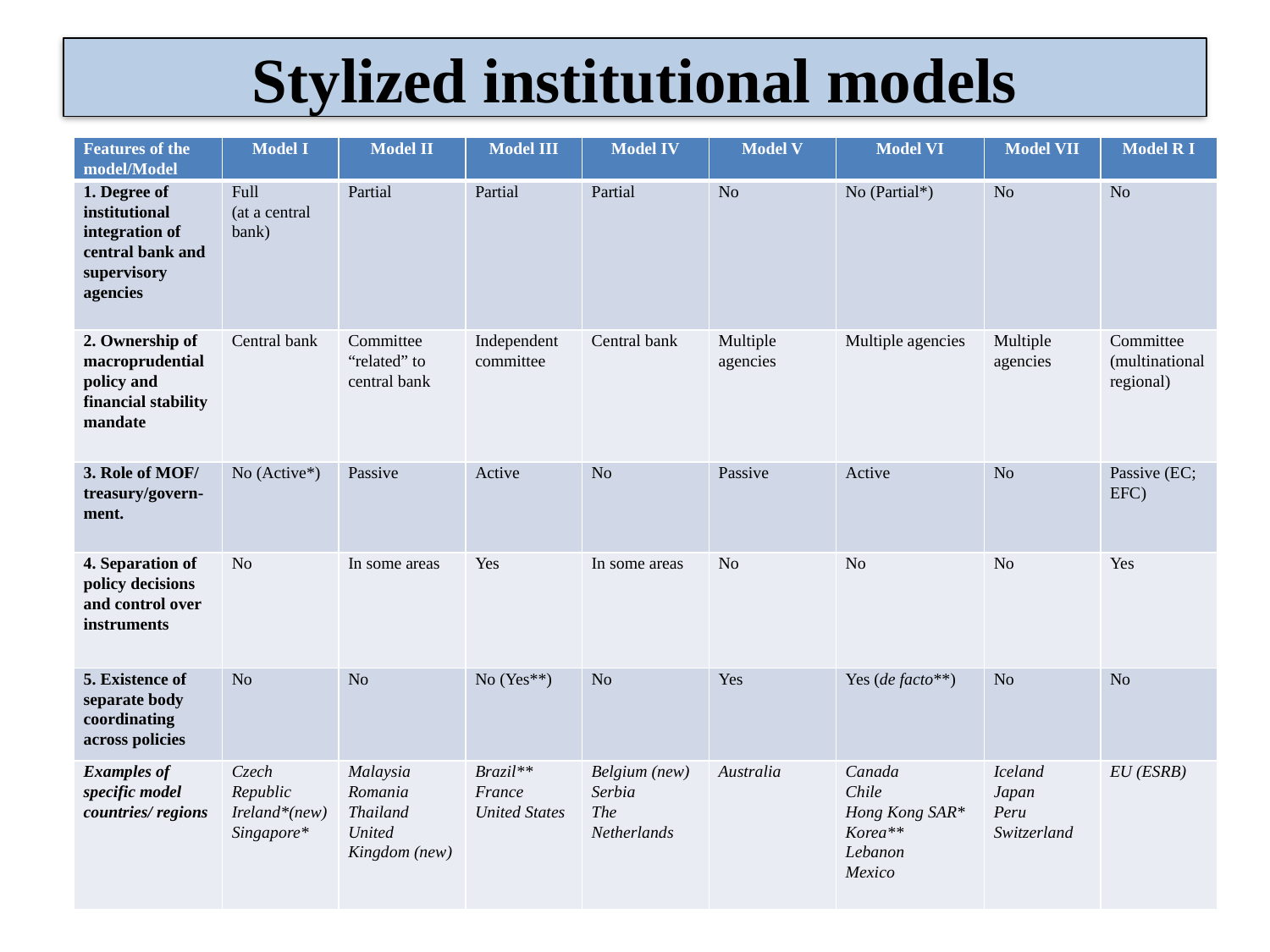

# Stylized institutional models
| Features of the model/Model | Model I | Model II | Model III | Model IV | Model V | Model VI | Model VII | Model R I |
| --- | --- | --- | --- | --- | --- | --- | --- | --- |
| 1. Degree of institutional integration of central bank and supervisory agencies | Full (at a central bank) | Partial | Partial | Partial | No | No (Partial\*) | No | No |
| 2. Ownership of macroprudential policy and financial stability mandate | Central bank | Committee “related” to central bank | Independent committee | Central bank | Multiple agencies | Multiple agencies | Multiple agencies | Committee (multinationalregional) |
| 3. Role of MOF/ treasury/govern-ment. | No (Active\*) | Passive | Active | No | Passive | Active | No | Passive (EC; EFC) |
| 4. Separation of policy decisions and control over instruments | No | In some areas | Yes | In some areas | No | No | No | Yes |
| 5. Existence of separate body coordinating across policies | No | No | No (Yes\*\*) | No | Yes | Yes (de facto\*\*) | No | No |
| Examples of specific model countries/ regions | Czech Republic Ireland\*(new) Singapore\* | Malaysia Romania Thailand United Kingdom (new) | Brazil\*\* France United States | Belgium (new) Serbia The Netherlands | Australia | Canada Chile Hong Kong SAR\* Korea\*\* Lebanon Mexico | Iceland Japan Peru Switzerland | EU (ESRB) |